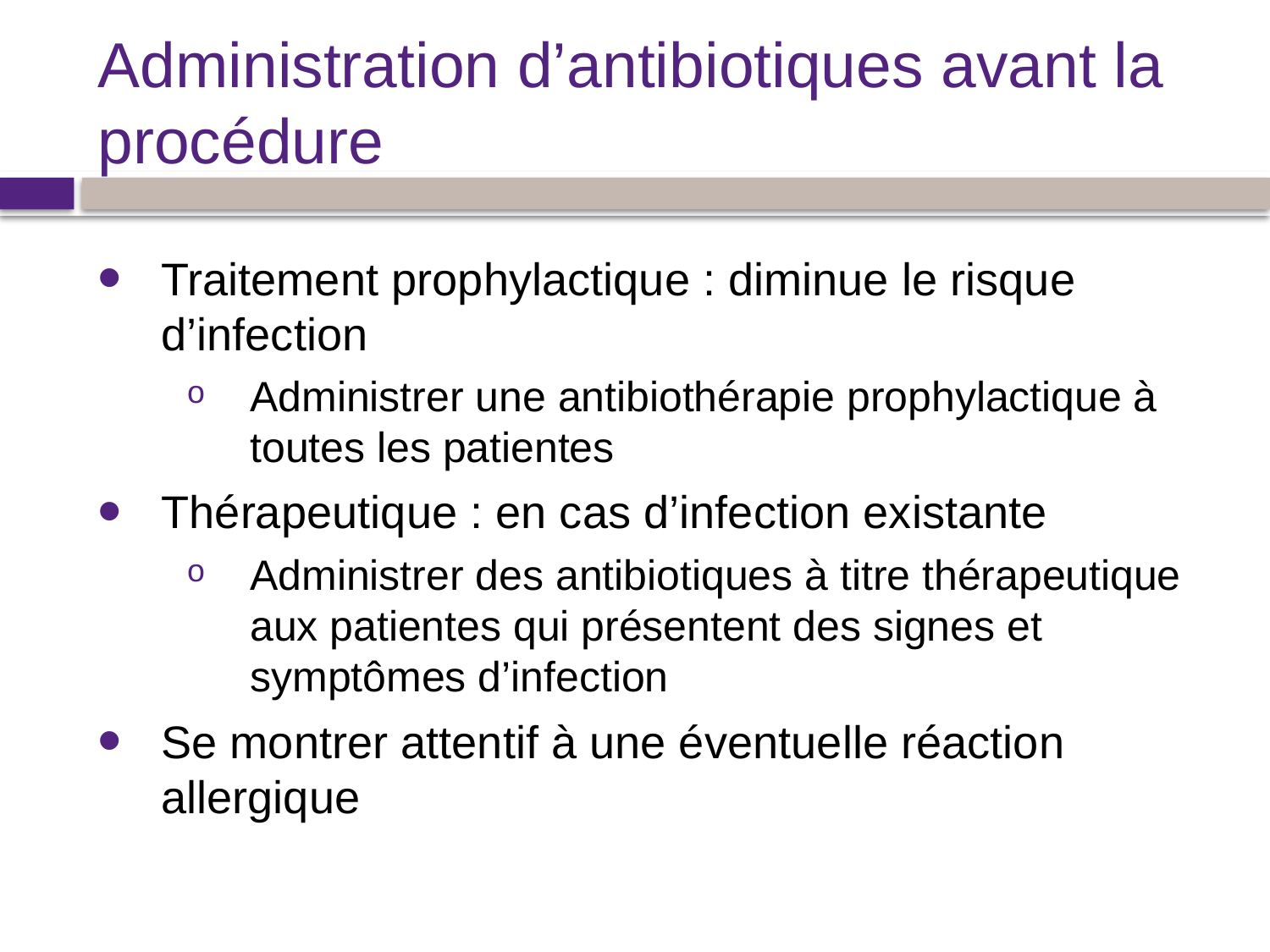

# Administration d’antibiotiques avant la procédure
Traitement prophylactique : diminue le risque d’infection
Administrer une antibiothérapie prophylactique à toutes les patientes
Thérapeutique : en cas d’infection existante
Administrer des antibiotiques à titre thérapeutique aux patientes qui présentent des signes et symptômes d’infection
Se montrer attentif à une éventuelle réaction allergique